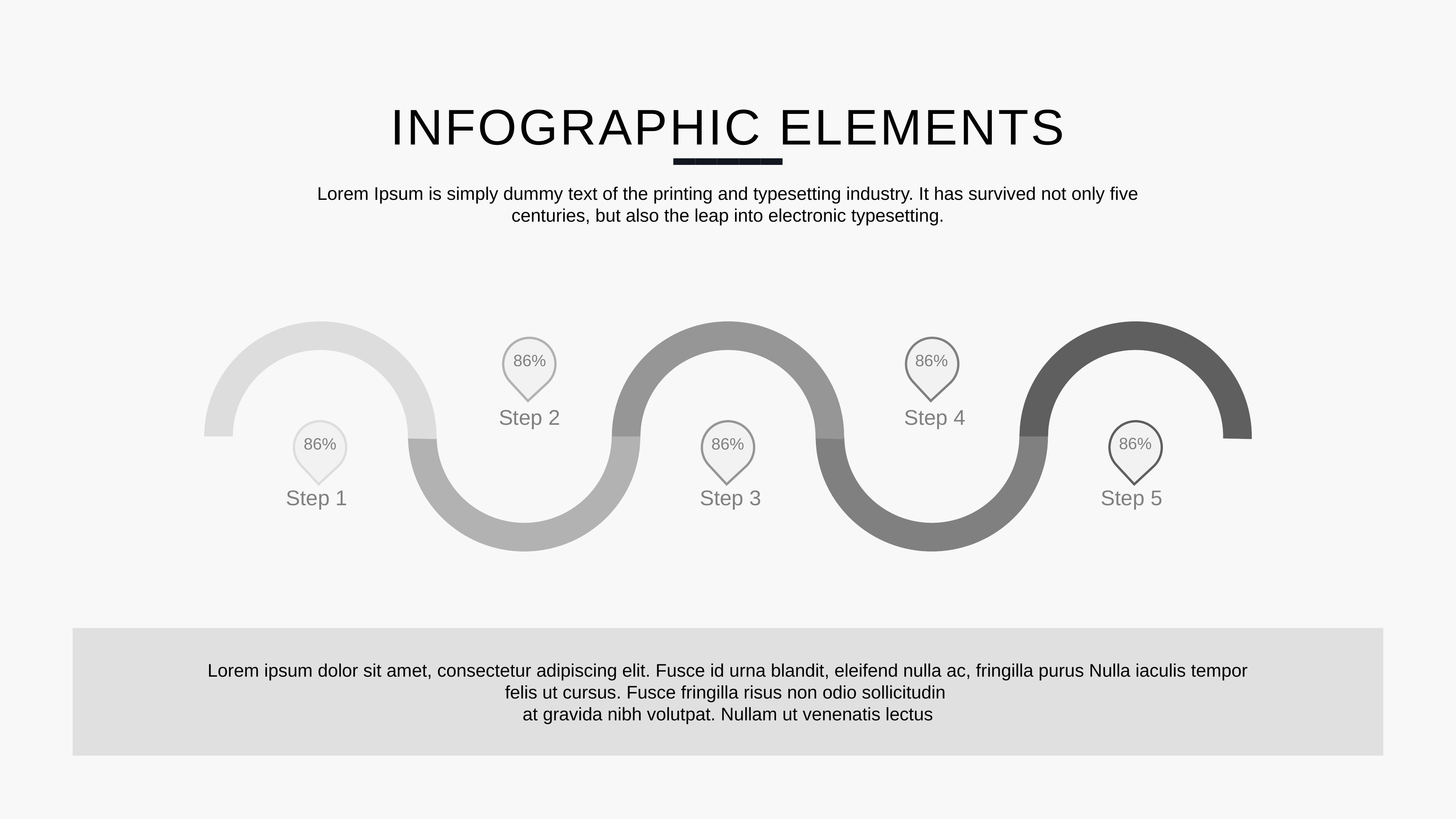

INFOGRAPHIC ELEMENTS

Lorem Ipsum is simply dummy text of the printing and typesetting industry. It has survived not only five centuries, but also the leap into electronic typesetting.

86%
86%
Step 2
Step 4

86%
86%
86%
Step 1
Step 3
Step 5

Lorem ipsum dolor sit amet, consectetur adipiscing elit. Fusce id urna blandit, eleifend nulla ac, fringilla purus Nulla iaculis tempor felis ut cursus. Fusce fringilla risus non odio sollicitudin
at gravida nibh volutpat. Nullam ut venenatis lectus